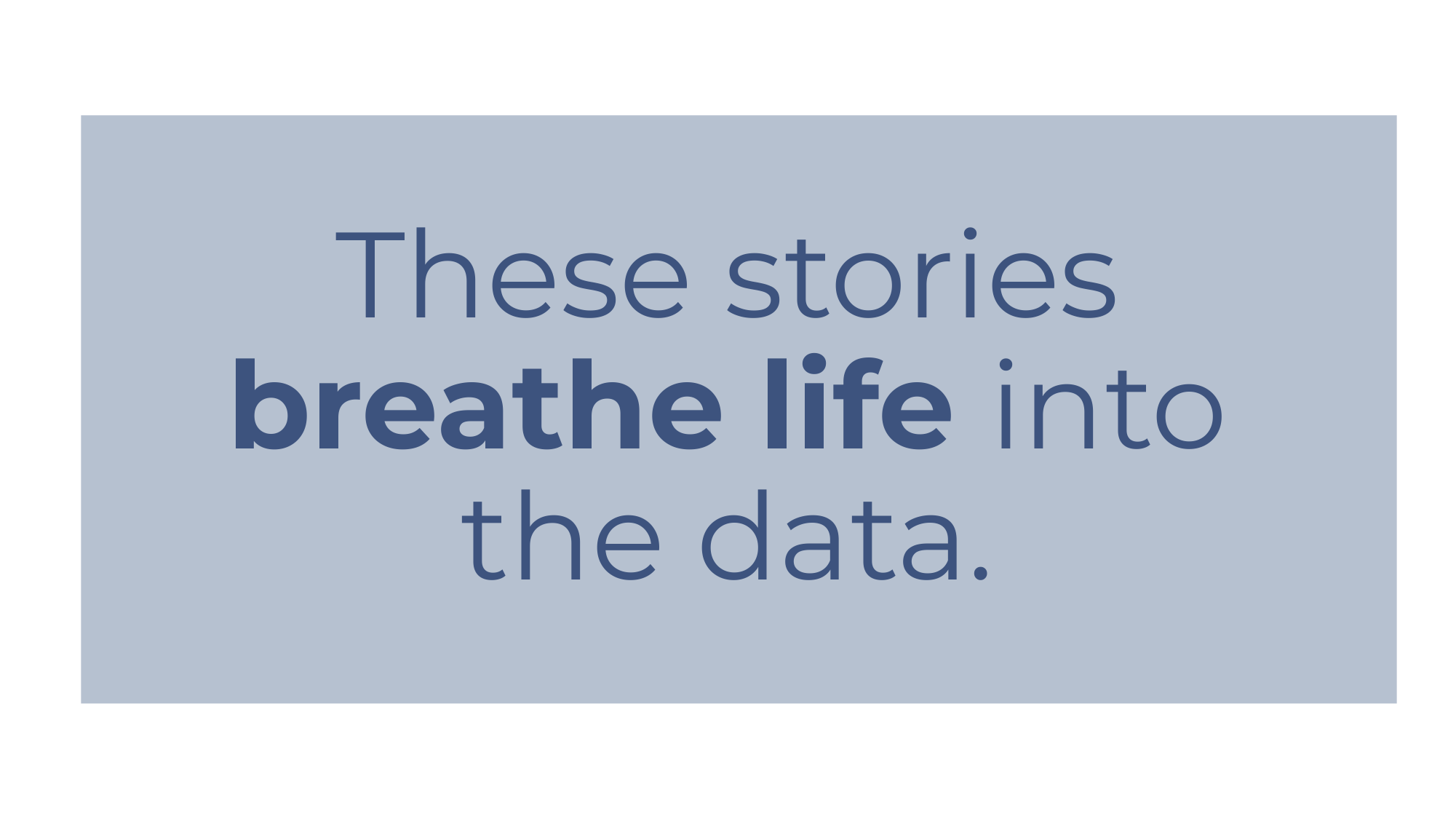

# These stories breathe life into the data.